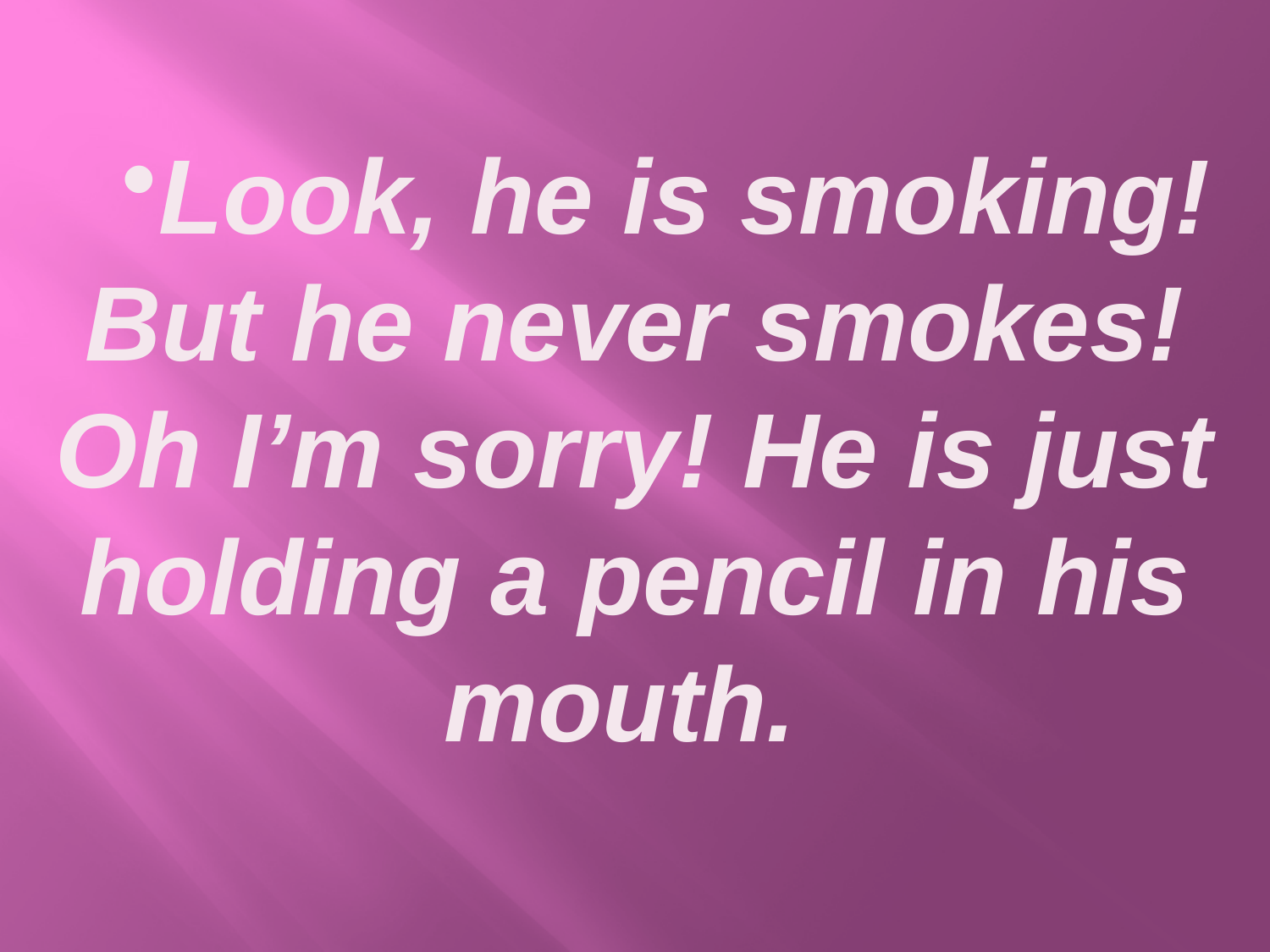

Look, he is smoking! But he never smokes! Oh I’m sorry! He is just holding a pencil in his mouth.